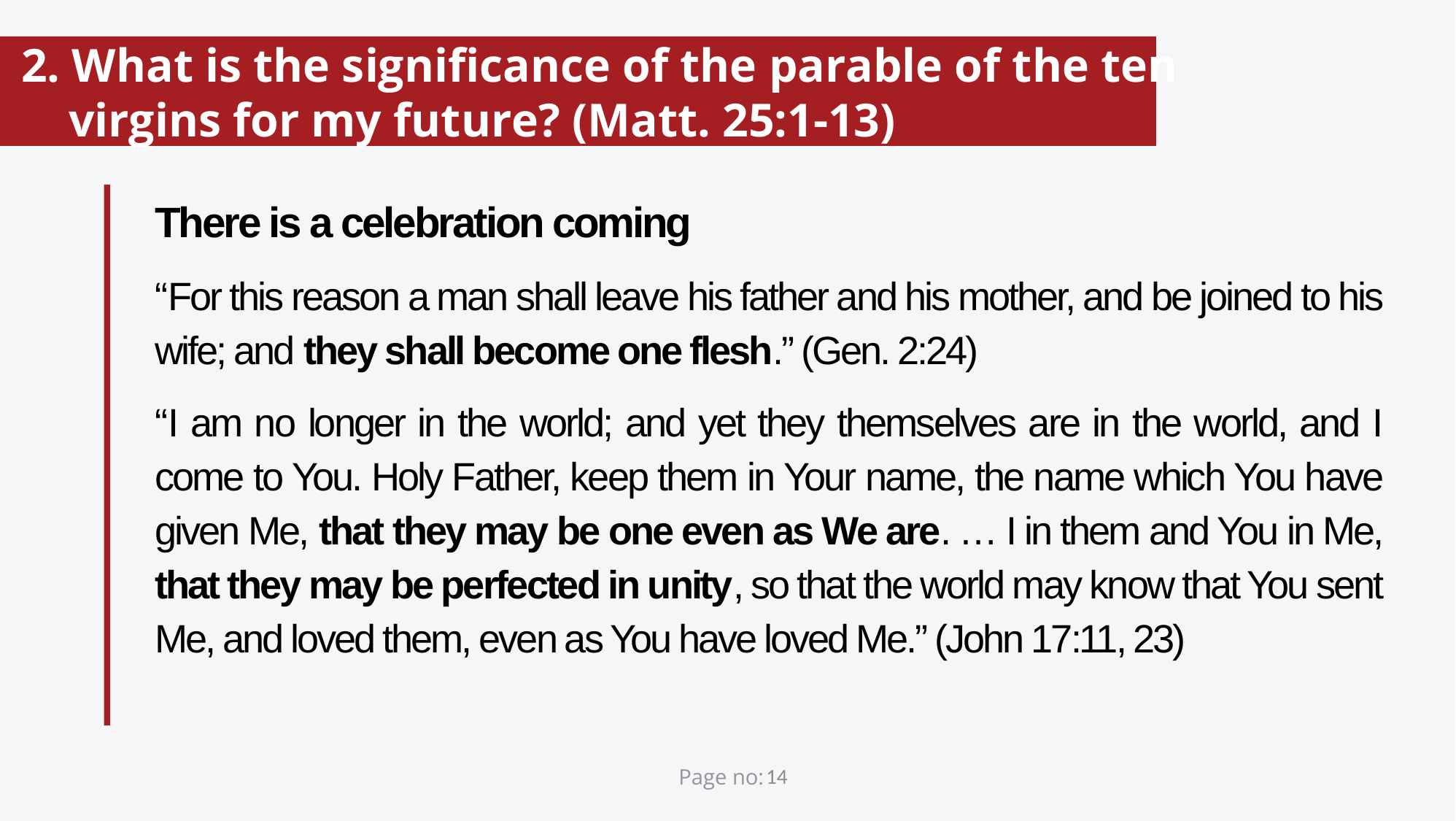

# 2. What is the significance of the parable of the ten virgins for my future? (Matt. 25:1-13)
There is a celebration coming
“For this reason a man shall leave his father and his mother, and be joined to his wife; and they shall become one flesh.” (Gen. 2:24)
“I am no longer in the world; and yet they themselves are in the world, and I come to You. Holy Father, keep them in Your name, the name which You have given Me, that they may be one even as We are. … I in them and You in Me, that they may be perfected in unity, so that the world may know that You sent Me, and loved them, even as You have loved Me.” (John 17:11, 23)